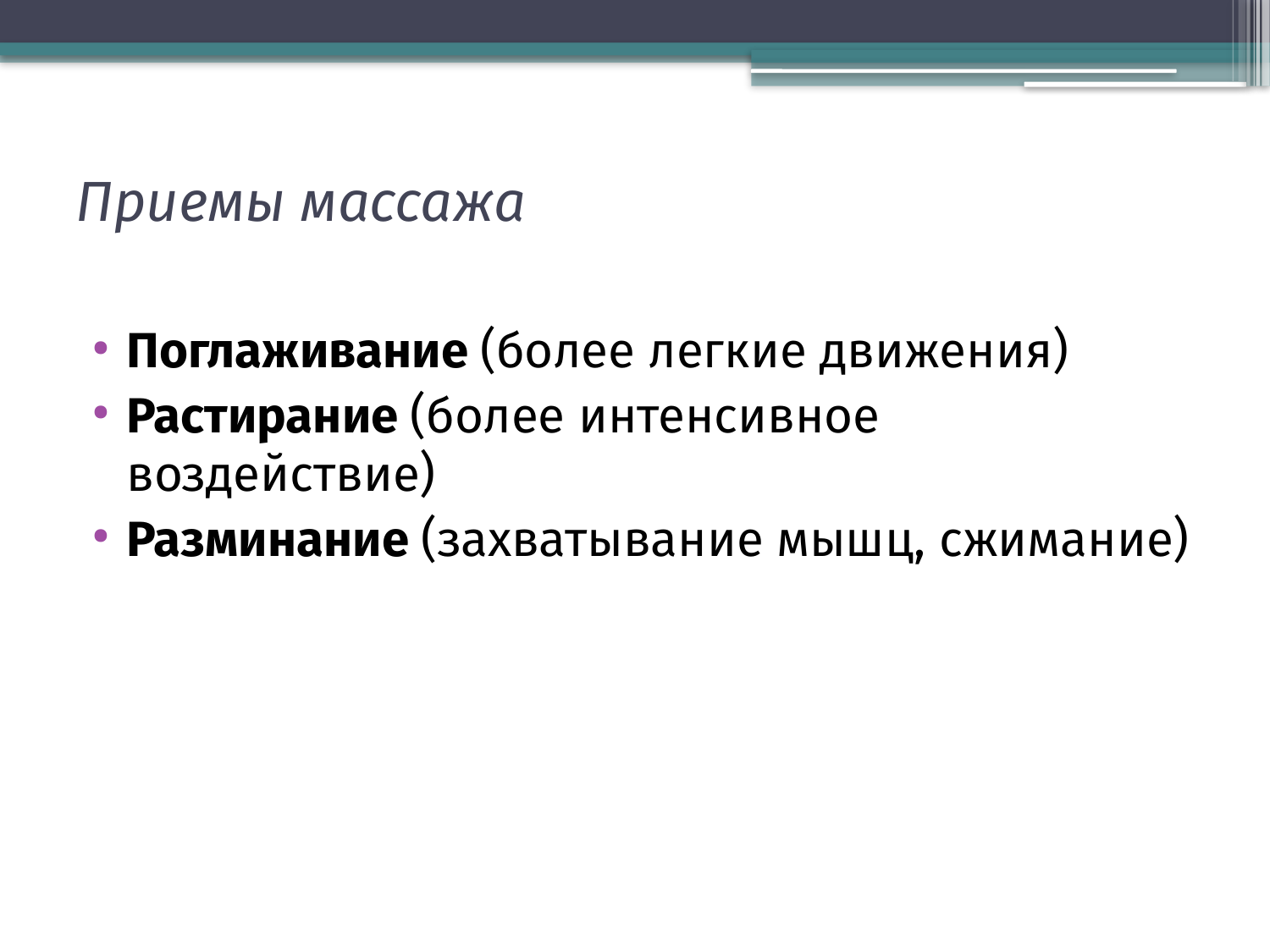

# Приемы массажа
Поглаживание (более легкие движения)
Растирание (более интенсивное воздействие)
Разминание (захватывание мышц, сжимание)